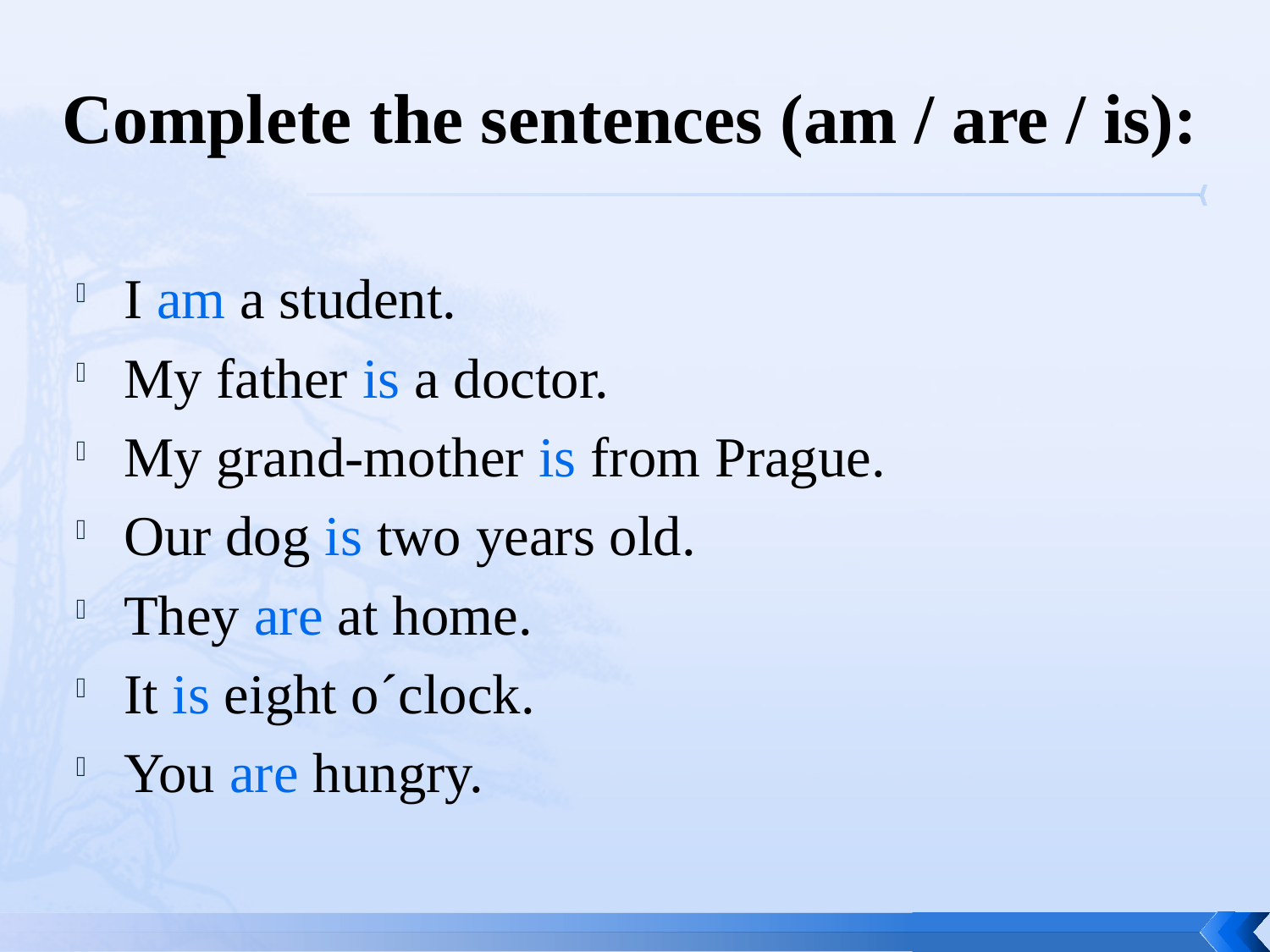

# Complete the sentences (am / are / is):
I am a student.
My father is a doctor.
My grand-mother is from Prague.
Our dog is two years old.
They are at home.
It is eight o´clock.
You are hungry.